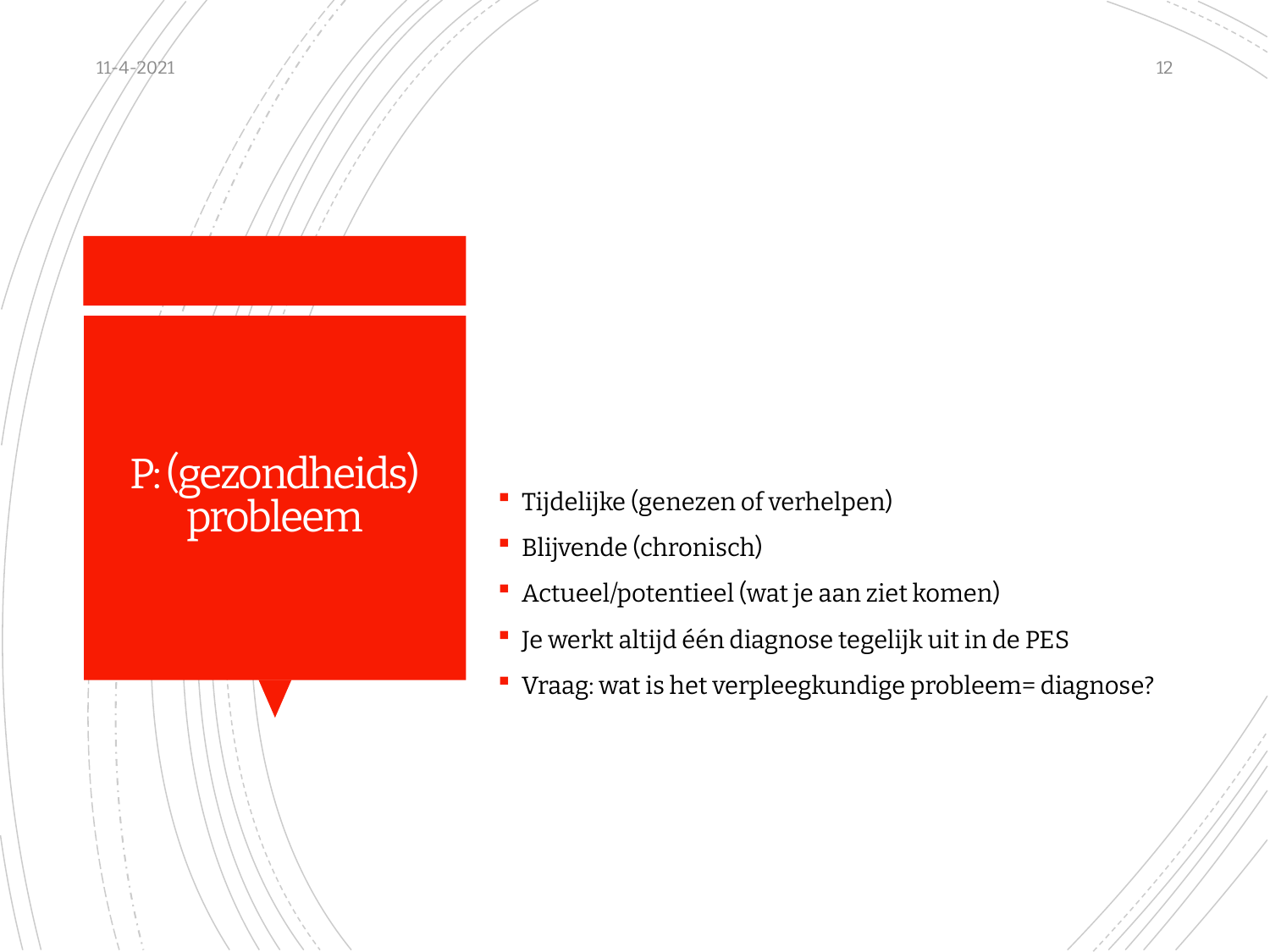

11-4-2021
12

Tijdelijke (genezen of verhelpen)
Blijvende (chronisch)
Actueel/potentieel (wat je aan ziet komen)
Je werkt altijd één diagnose tegelijk uit in de PES
Vraag: wat is het verpleegkundige probleem= diagnose?

# P: (gezondheids) probleem